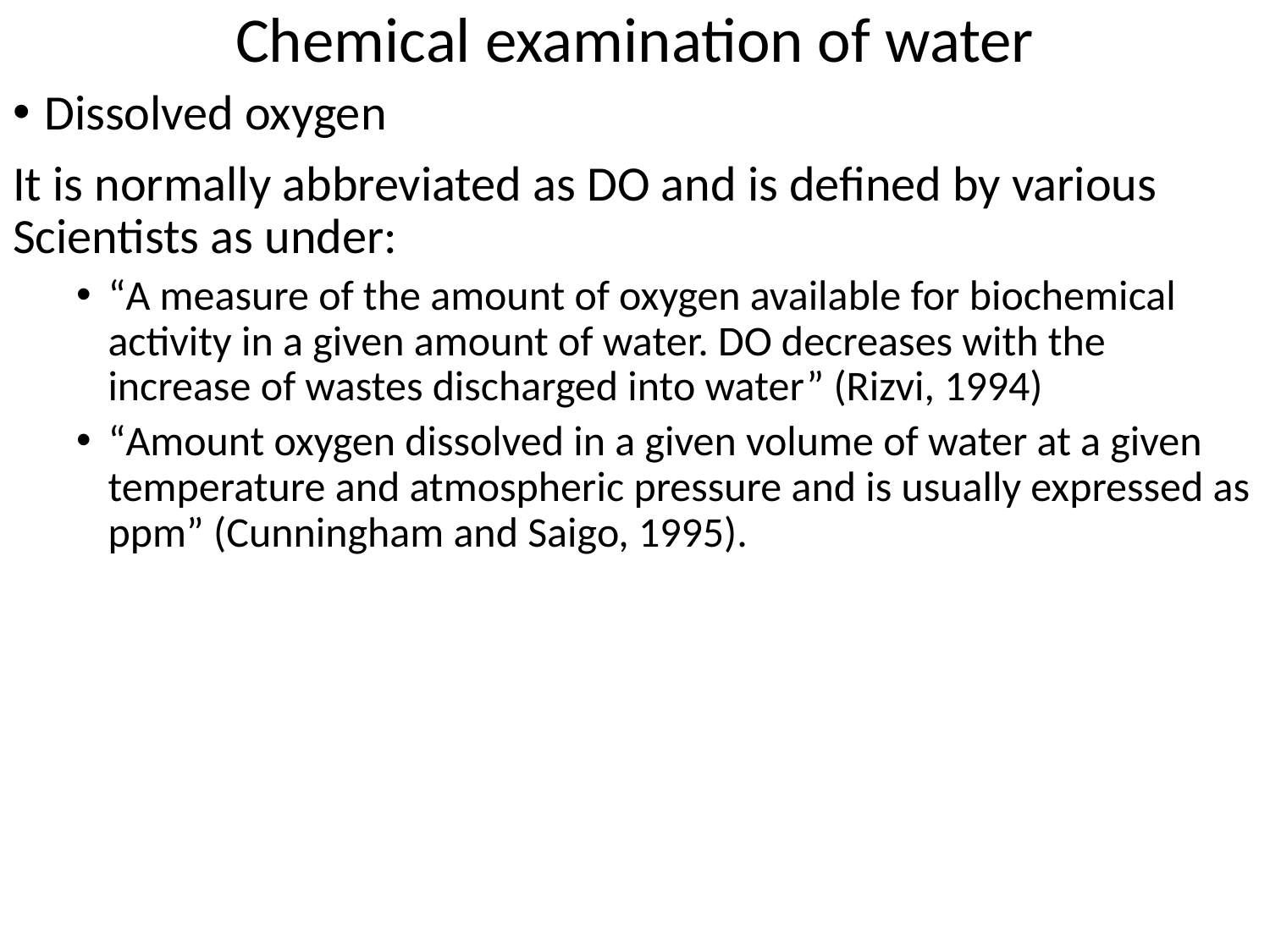

# Chemical examination of water
Dissolved oxygen
It is normally abbreviated as DO and is defined by various Scientists as under:
“A measure of the amount of oxygen available for biochemical activity in a given amount of water. DO decreases with the increase of wastes discharged into water” (Rizvi, 1994)
“Amount oxygen dissolved in a given volume of water at a given temperature and atmospheric pressure and is usually expressed as ppm” (Cunningham and Saigo, 1995).